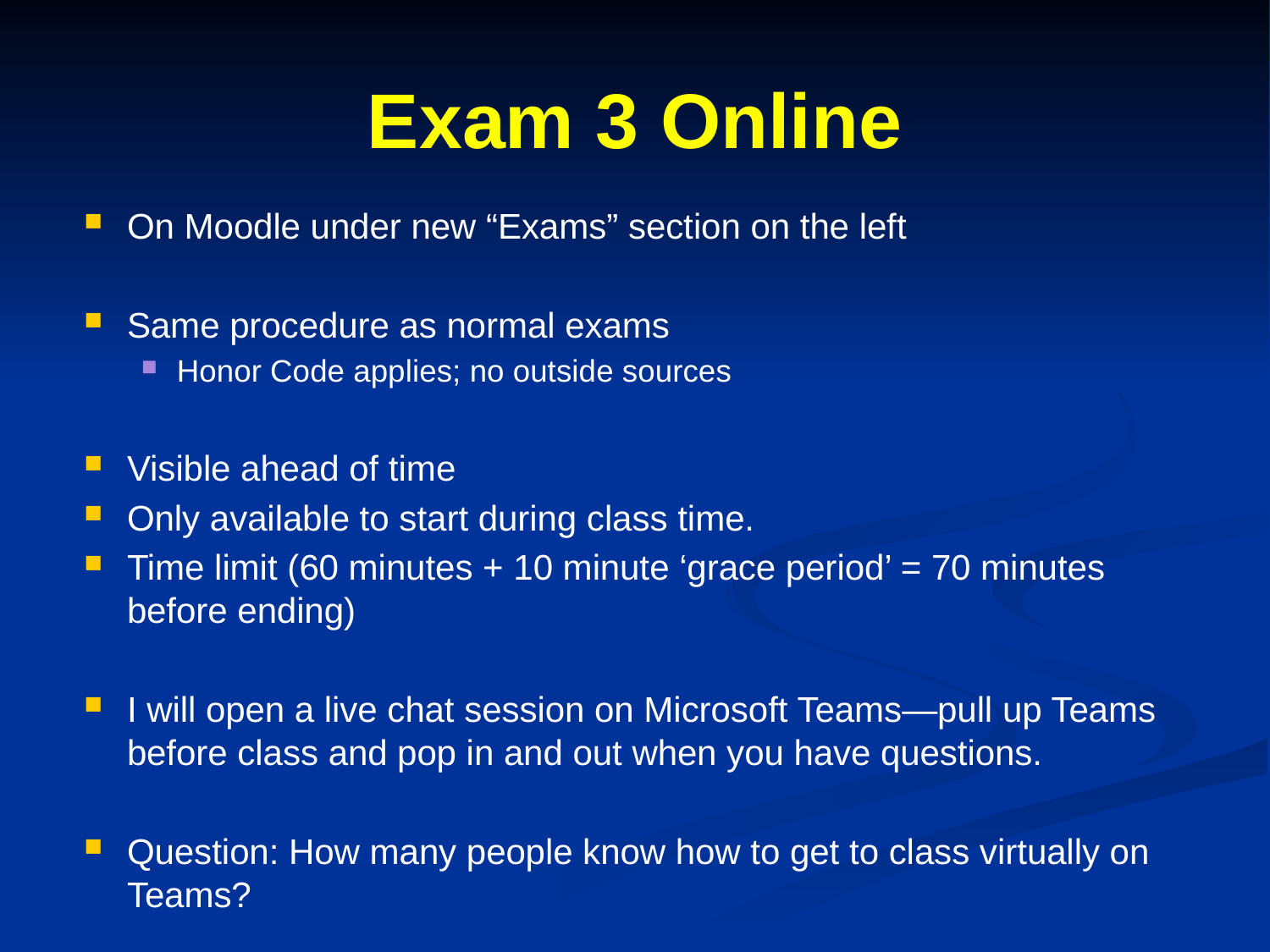

# Exam 3 Online
On Moodle under new “Exams” section on the left

Same procedure as normal exams
Honor Code applies; no outside sources

Visible ahead of time
Only available to start during class time.
Time limit (60 minutes + 10 minute ‘grace period’ = 70 minutes before ending)

I will open a live chat session on Microsoft Teams—pull up Teams before class and pop in and out when you have questions.

Question: How many people know how to get to class virtually on Teams?